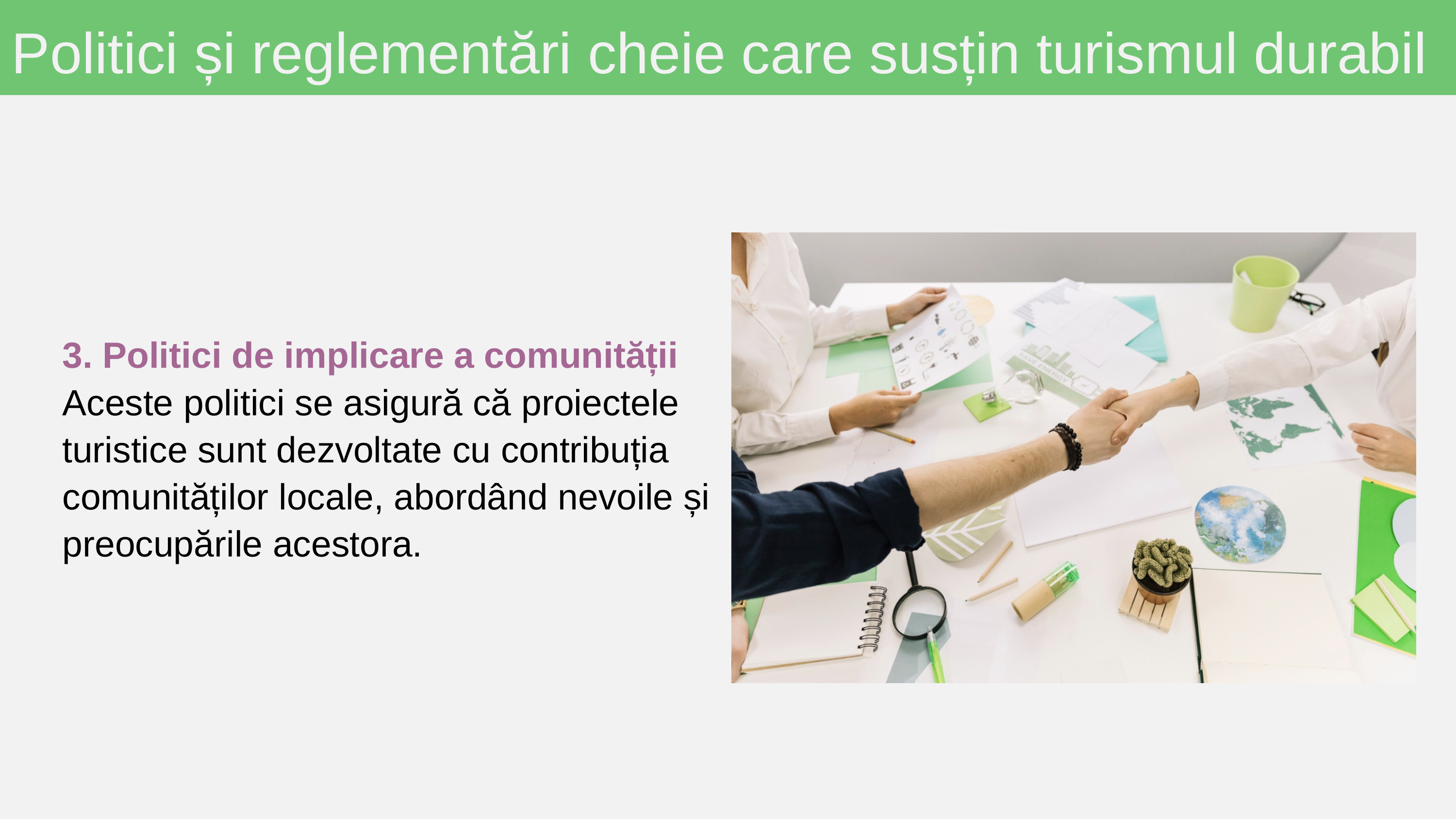

Politici și reglementări cheie care susțin turismul durabil

3. Politici de implicare a comunității
Aceste politici se asigură că proiectele turistice sunt dezvoltate cu contribuția comunităților locale, abordând nevoile și preocupările acestora.